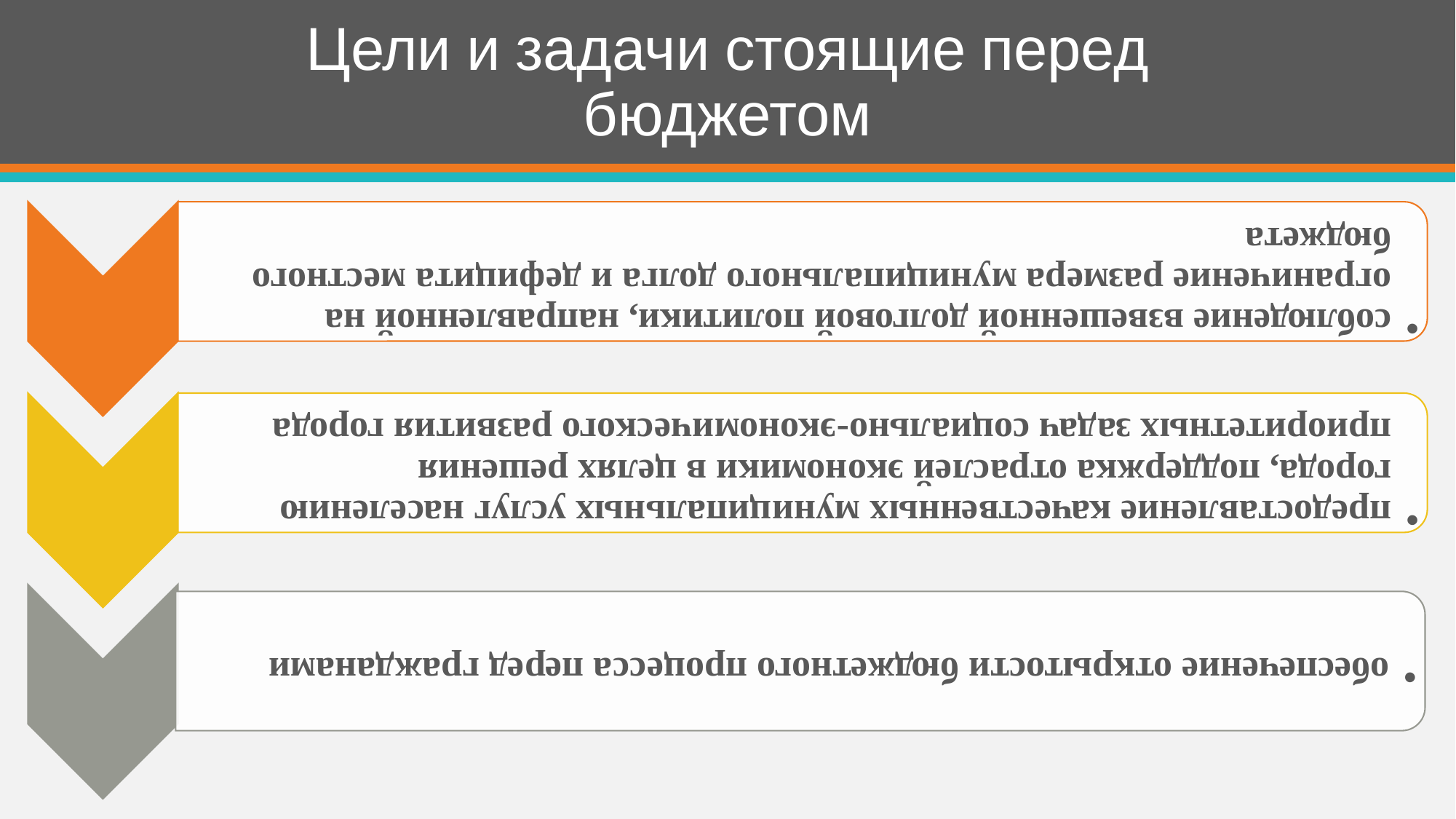

# Цели и задачи стоящие перед бюджетом

соблюдение взвешенной долговой политики, направленной на ограничение размера муниципального долга и дефицита местного бюджета

предоставление качественных муниципальных услуг населению города, поддержка отраслей экономики в целях решения приоритетных задач социально-экономического развития города

обеспечение открытости бюджетного процесса перед гражданами